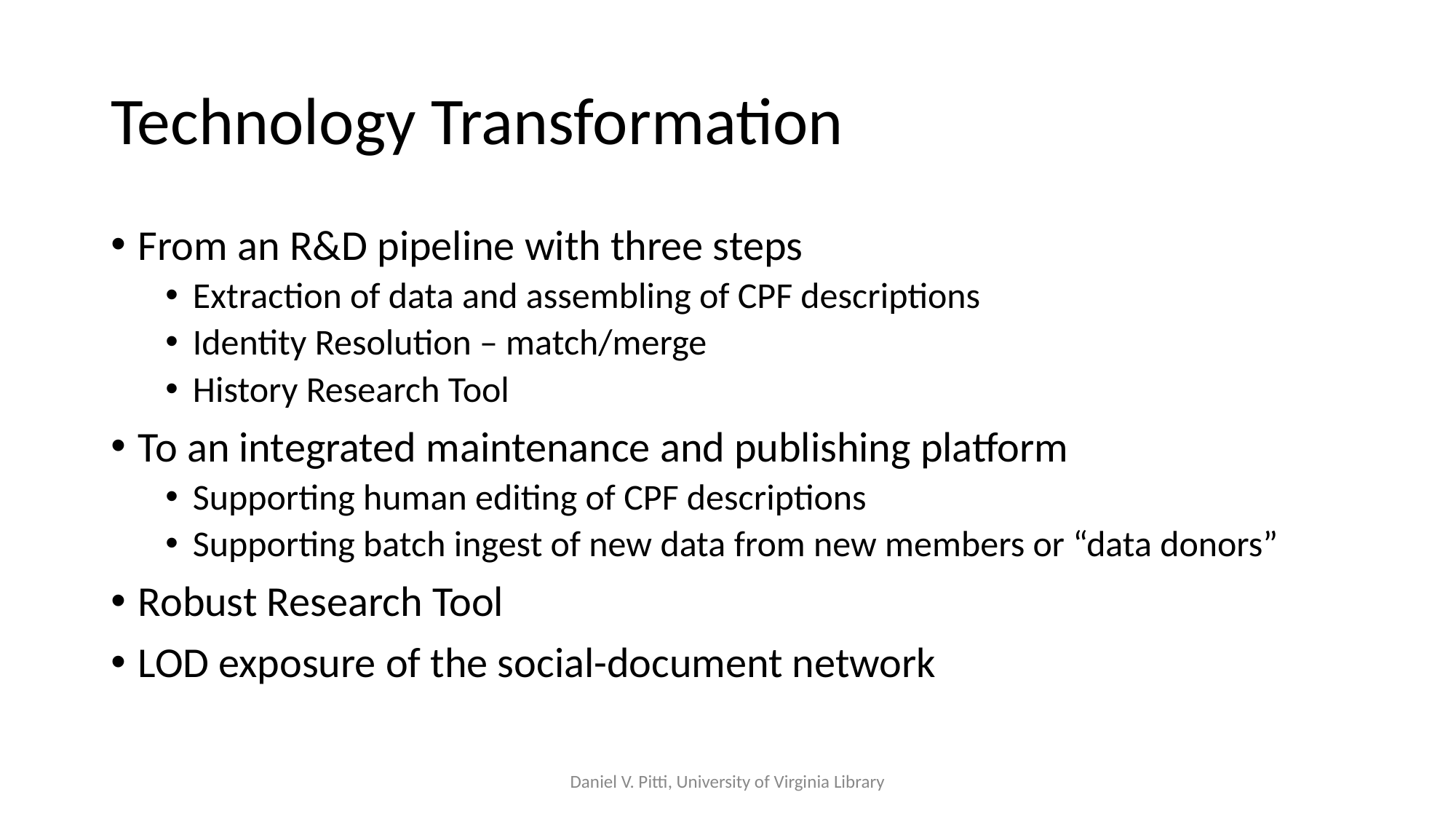

# Technology Transformation
From an R&D pipeline with three steps
Extraction of data and assembling of CPF descriptions
Identity Resolution – match/merge
History Research Tool
To an integrated maintenance and publishing platform
Supporting human editing of CPF descriptions
Supporting batch ingest of new data from new members or “data donors”
Robust Research Tool
LOD exposure of the social-document network
Daniel V. Pitti, University of Virginia Library